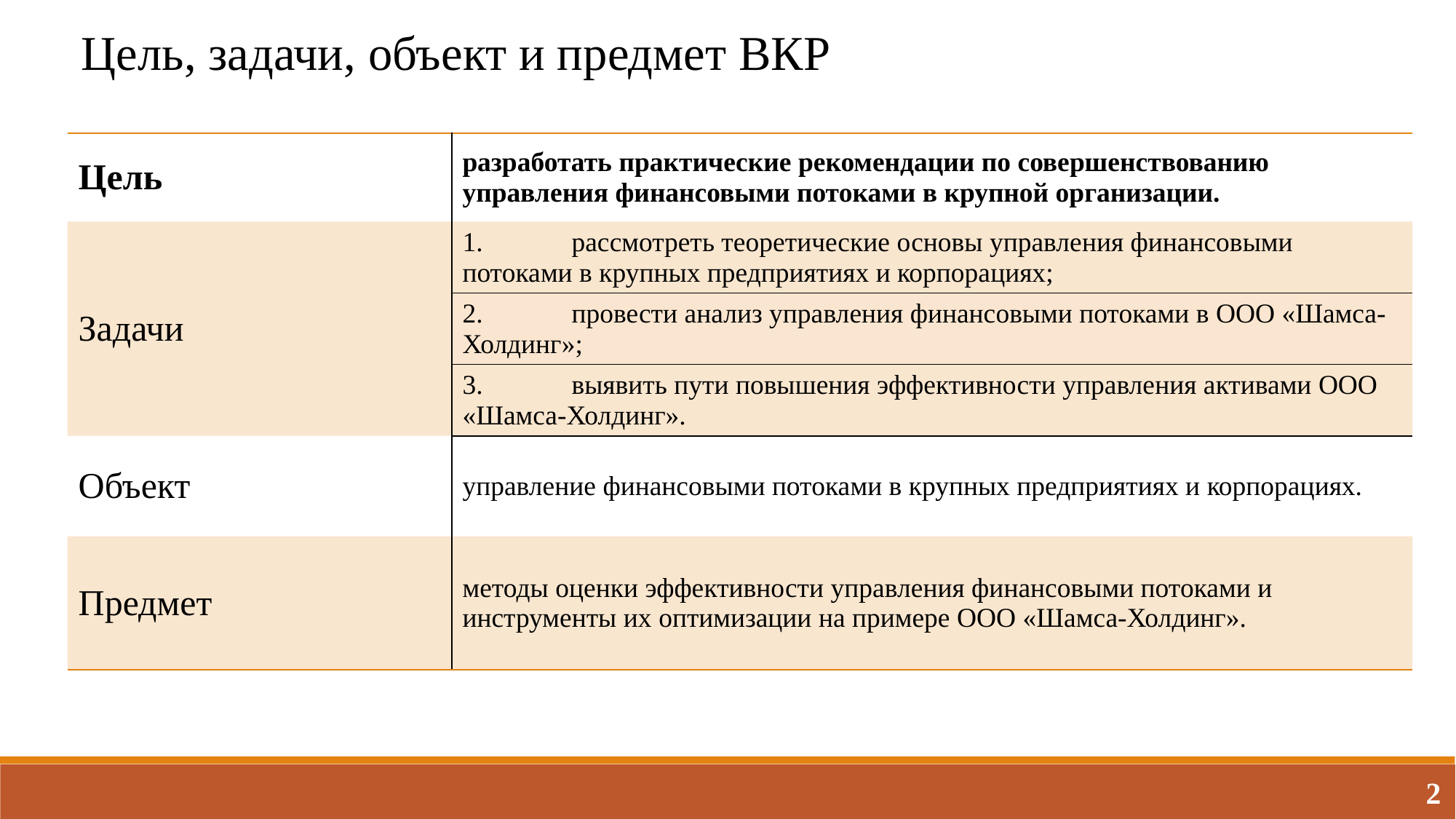

Цель, задачи, объект и предмет ВКР
| Цель | разработать практические рекомендации по совершенствованию управления финансовыми потоками в крупной организации. |
| --- | --- |
| Задачи | 1. рассмотреть теоретические основы управления финансовыми потоками в крупных предприятиях и корпорациях; |
|  | 2. провести анализ управления финансовыми потоками в ООО «Шамса-Холдинг»; |
|  | 3. выявить пути повышения эффективности управления активами ООО «Шамса-Холдинг». |
| Объект | управление финансовыми потоками в крупных предприятиях и корпорациях. |
| Предмет | методы оценки эффективности управления финансовыми потоками и инструменты их оптимизации на примере ООО «Шамса-Холдинг». |
2